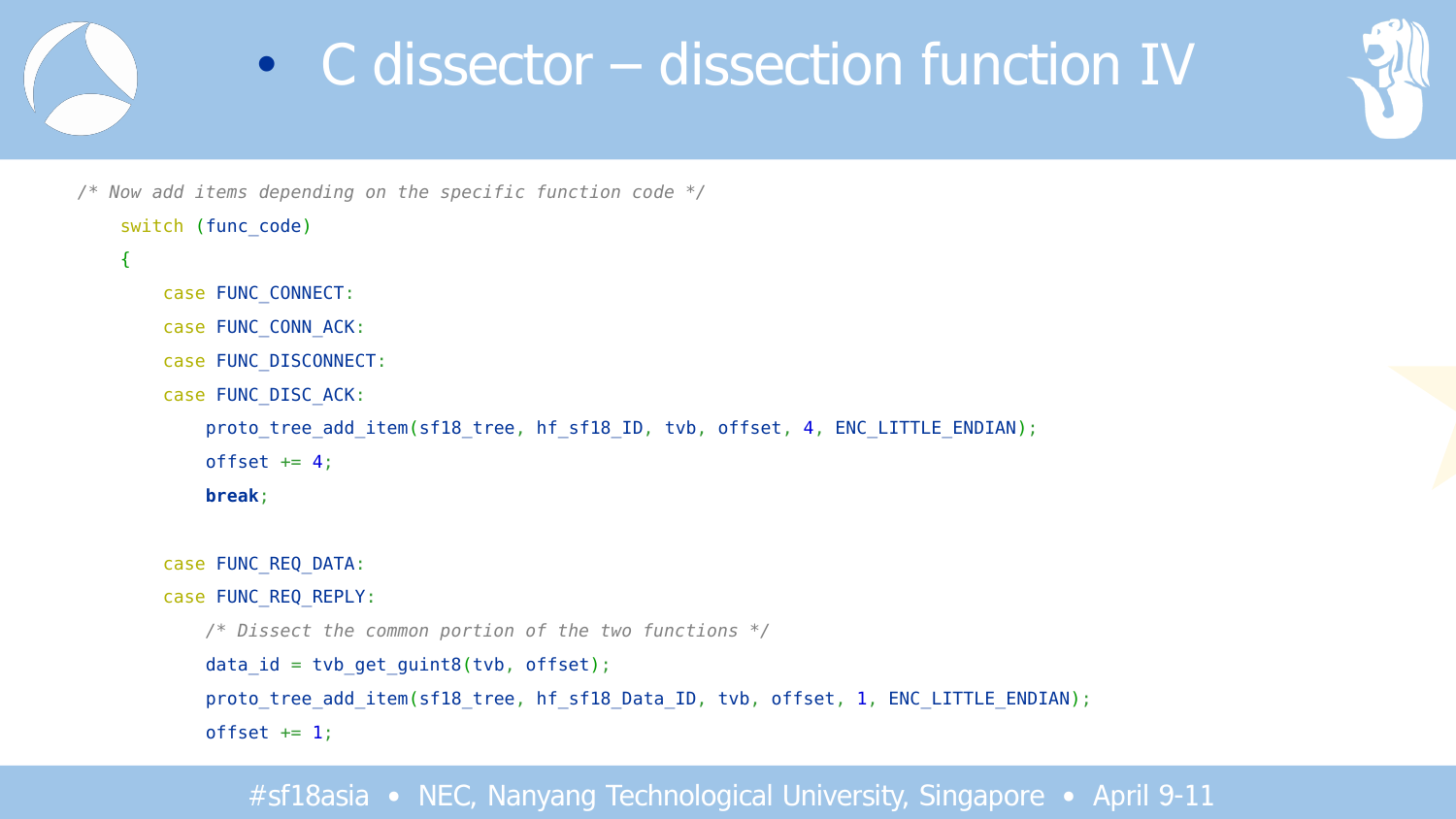

C dissector – dissection function IV
/* Now add items depending on the specific function code */
    switch (func_code)
    {
        case FUNC_CONNECT:
        case FUNC_CONN_ACK:
        case FUNC_DISCONNECT:
        case FUNC_DISC_ACK:
            proto_tree_add_item(sf18_tree, hf_sf18_ID, tvb, offset, 4, ENC_LITTLE_ENDIAN);
            offset += 4;
            break;

        case FUNC_REQ_DATA:
        case FUNC_REQ_REPLY:
            /* Dissect the common portion of the two functions */
            data_id = tvb_get_guint8(tvb, offset);
            proto_tree_add_item(sf18_tree, hf_sf18_Data_ID, tvb, offset, 1, ENC_LITTLE_ENDIAN);
            offset += 1;